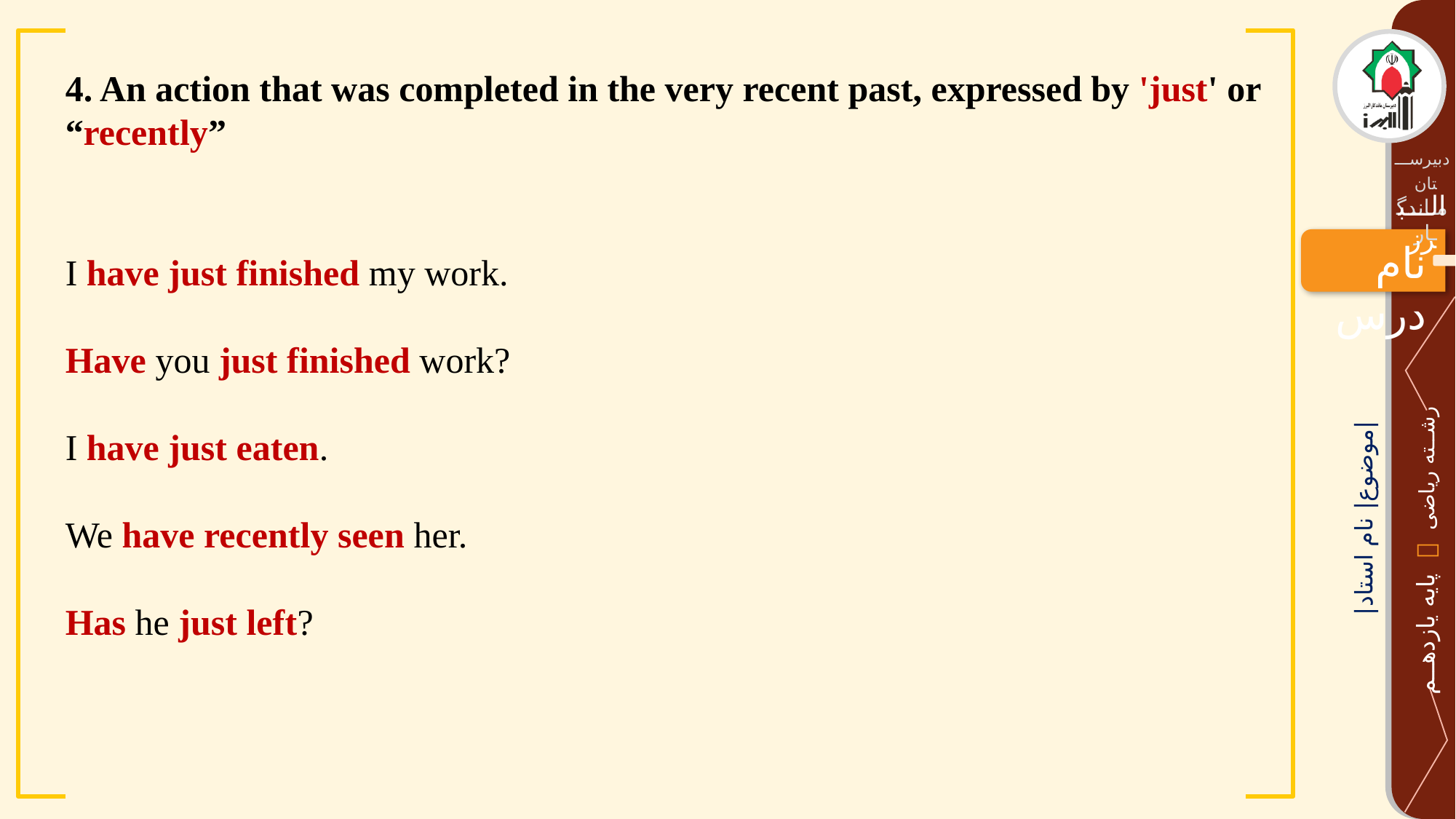

4. An action that was completed in the very recent past, expressed by 'just' or “recently”
I have just finished my work.
Have you just finished work?
I have just eaten.
We have recently seen her.
Has he just left?